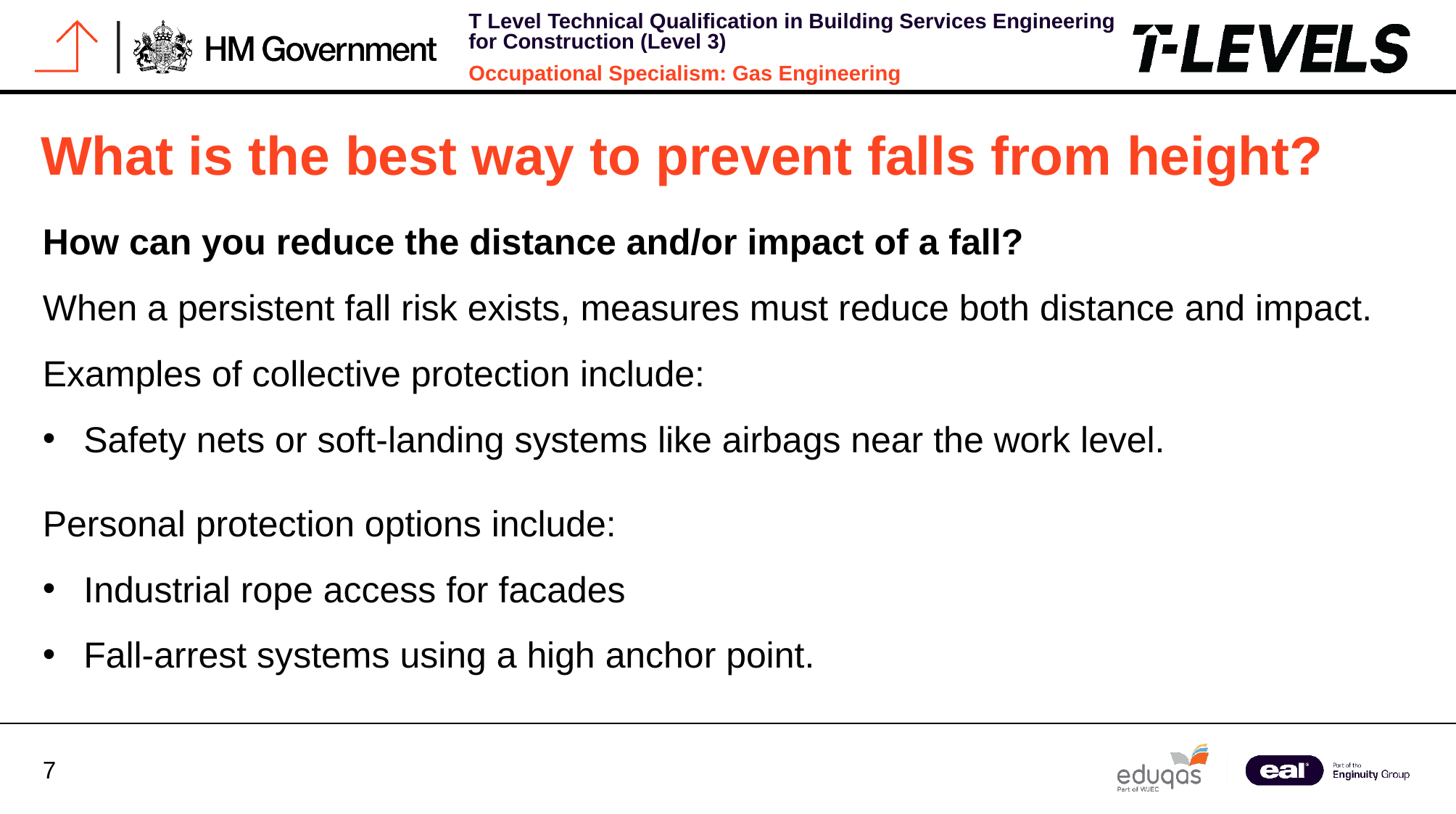

What is the best way to prevent falls from height?
How can you reduce the distance and/or impact of a fall?
When a persistent fall risk exists, measures must reduce both distance and impact.
Examples of collective protection include:
Safety nets or soft-landing systems like airbags near the work level.
Personal protection options include:
Industrial rope access for facades
Fall-arrest systems using a high anchor point.